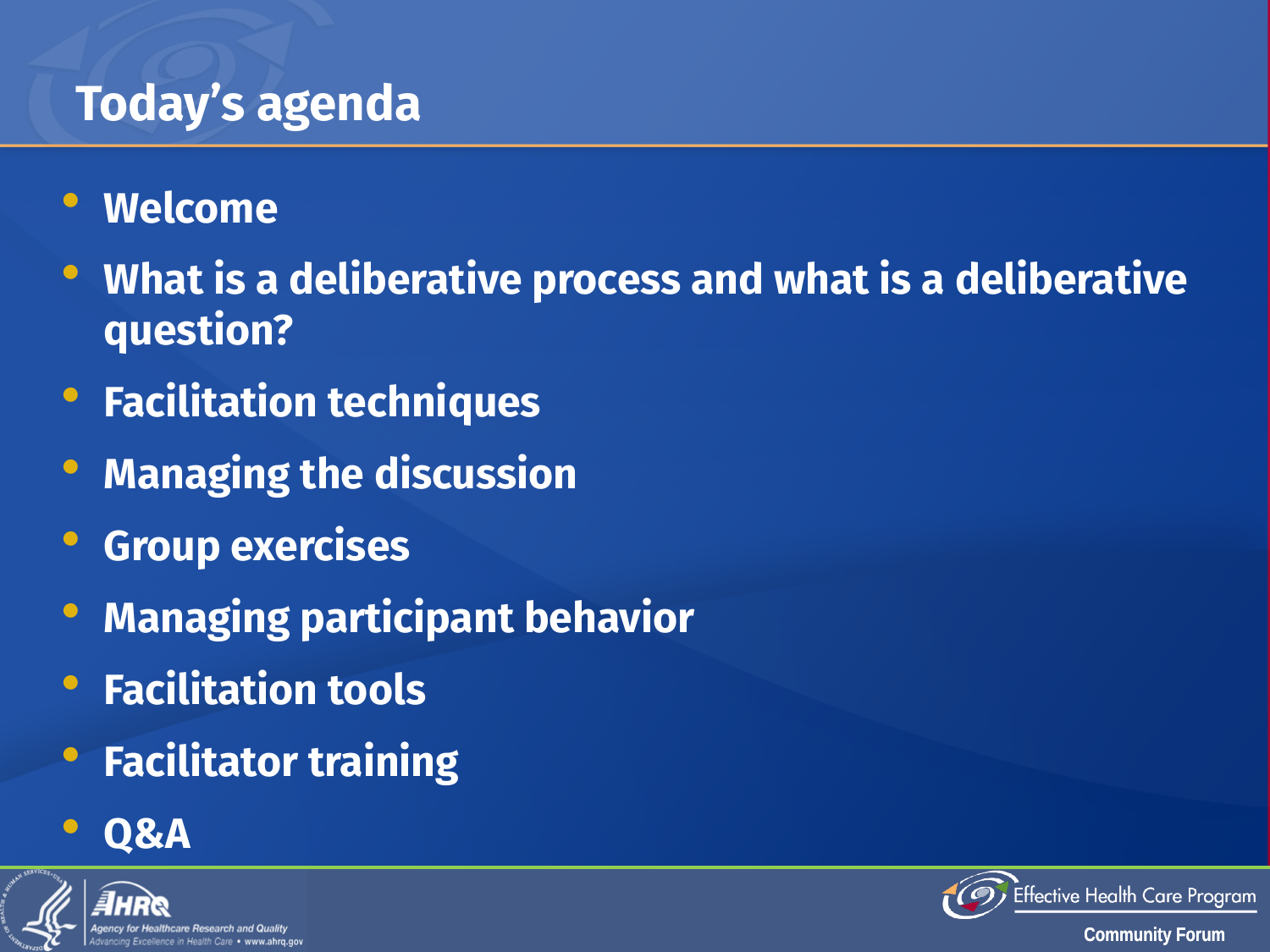

# Today’s agenda
Welcome
What is a deliberative process and what is a deliberative question?
Facilitation techniques
Managing the discussion
Group exercises
Managing participant behavior
Facilitation tools
Facilitator training
Q&A